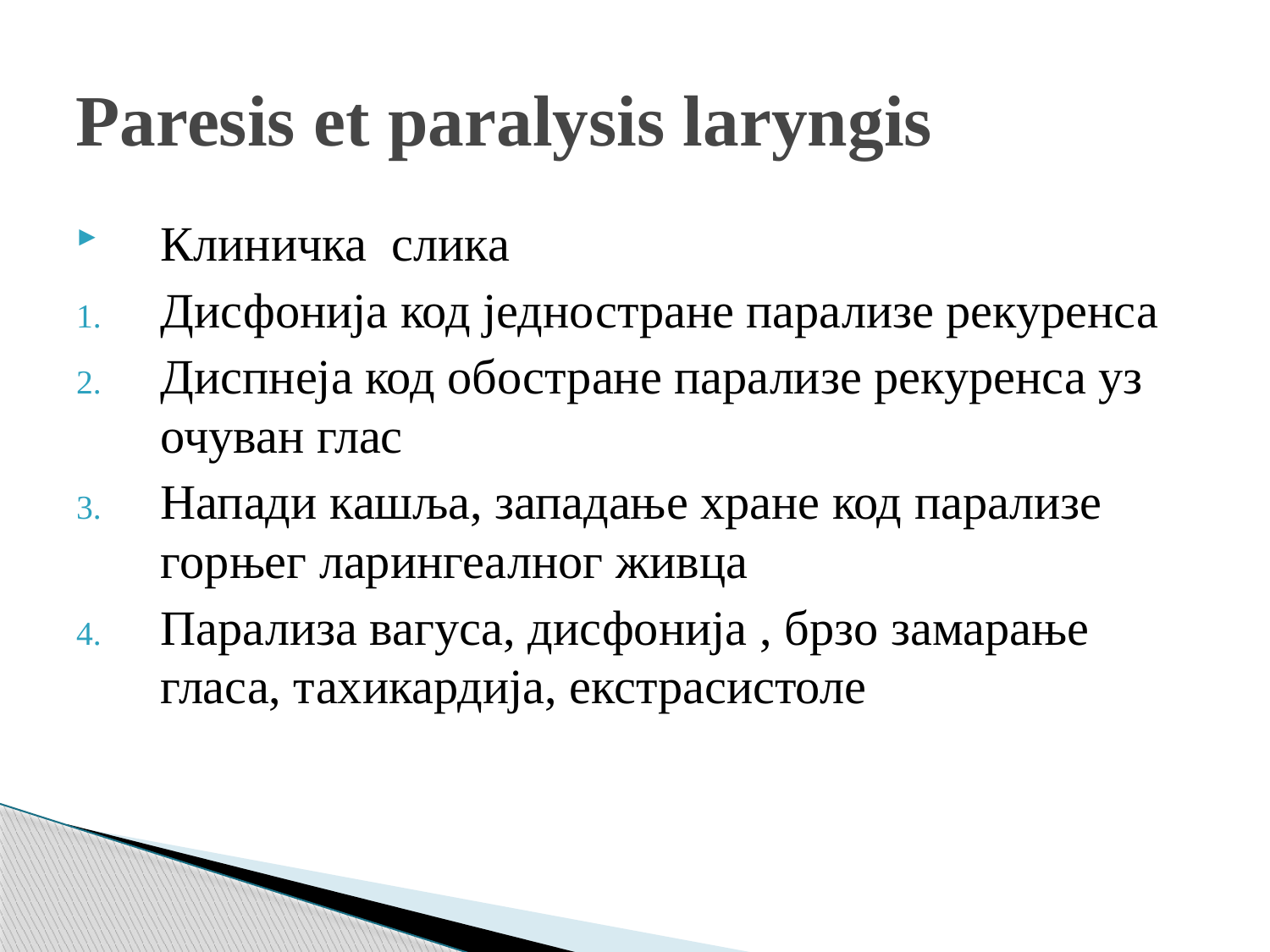

# Paresis et paralysis laryngis
Клиничка  слика
Дисфонија код једностране парализе рекуренса
Диспнеја код обостране парализе рекуренса уз очуван глас
Напади кашља, западање хране код парализе горњег ларингеалног живца
Парализа вагуса, дисфонија , брзо замарање гласа, тахикардија, екстрасистоле